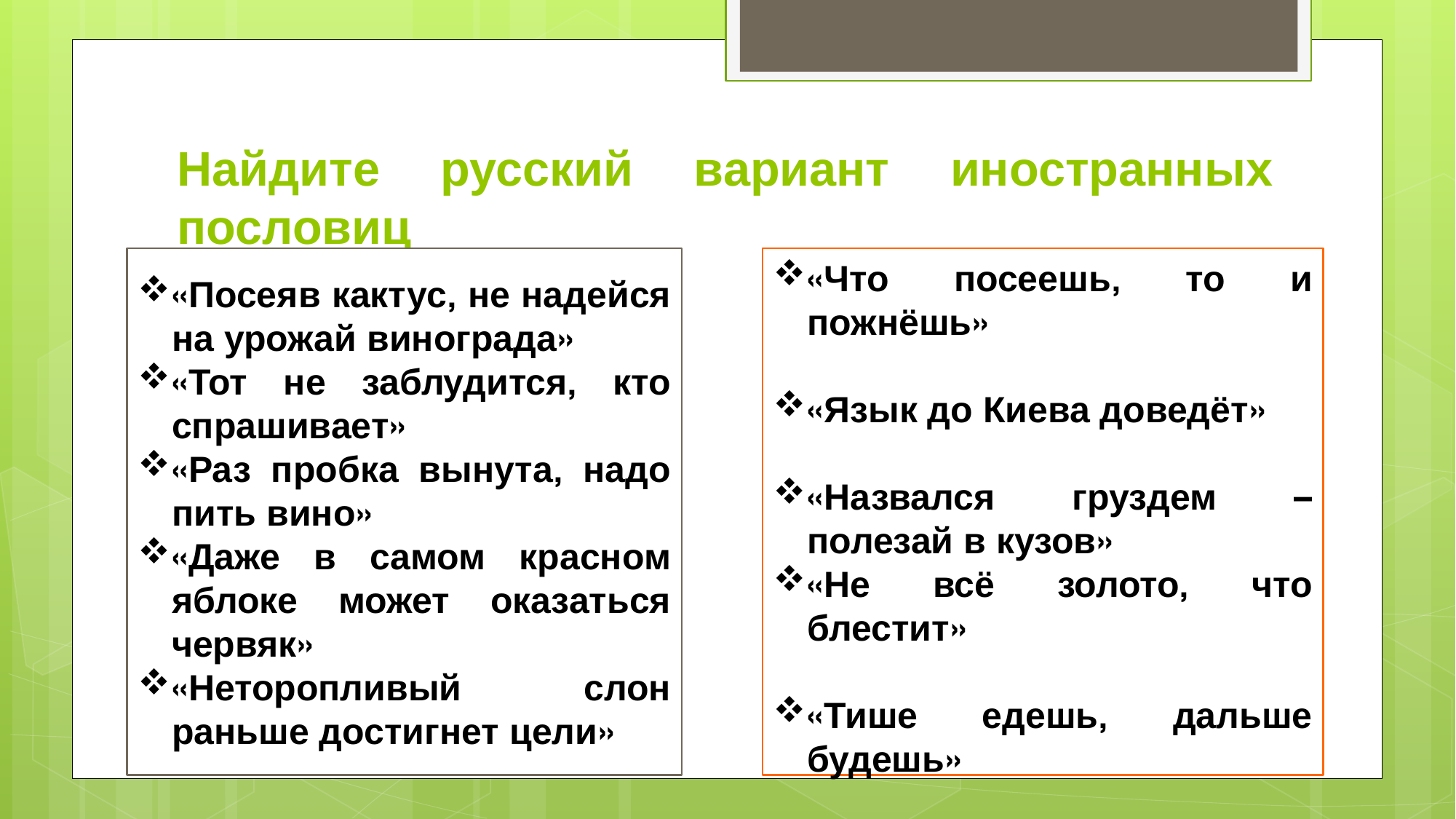

# Найдите русский вариант иностранных пословиц
«Посеяв кактус, не надейся на урожай винограда»
«Тот не заблудится, кто спрашивает»
«Раз пробка вынута, надо пить вино»
«Даже в самом красном яблоке может оказаться червяк»
«Неторопливый слон раньше достигнет цели»

«Что посеешь, то и пожнёшь»

«Язык до Киева доведёт»

«Назвался груздем – полезай в кузов»
«Не всё золото, что блестит»

«Тише едешь, дальше будешь»